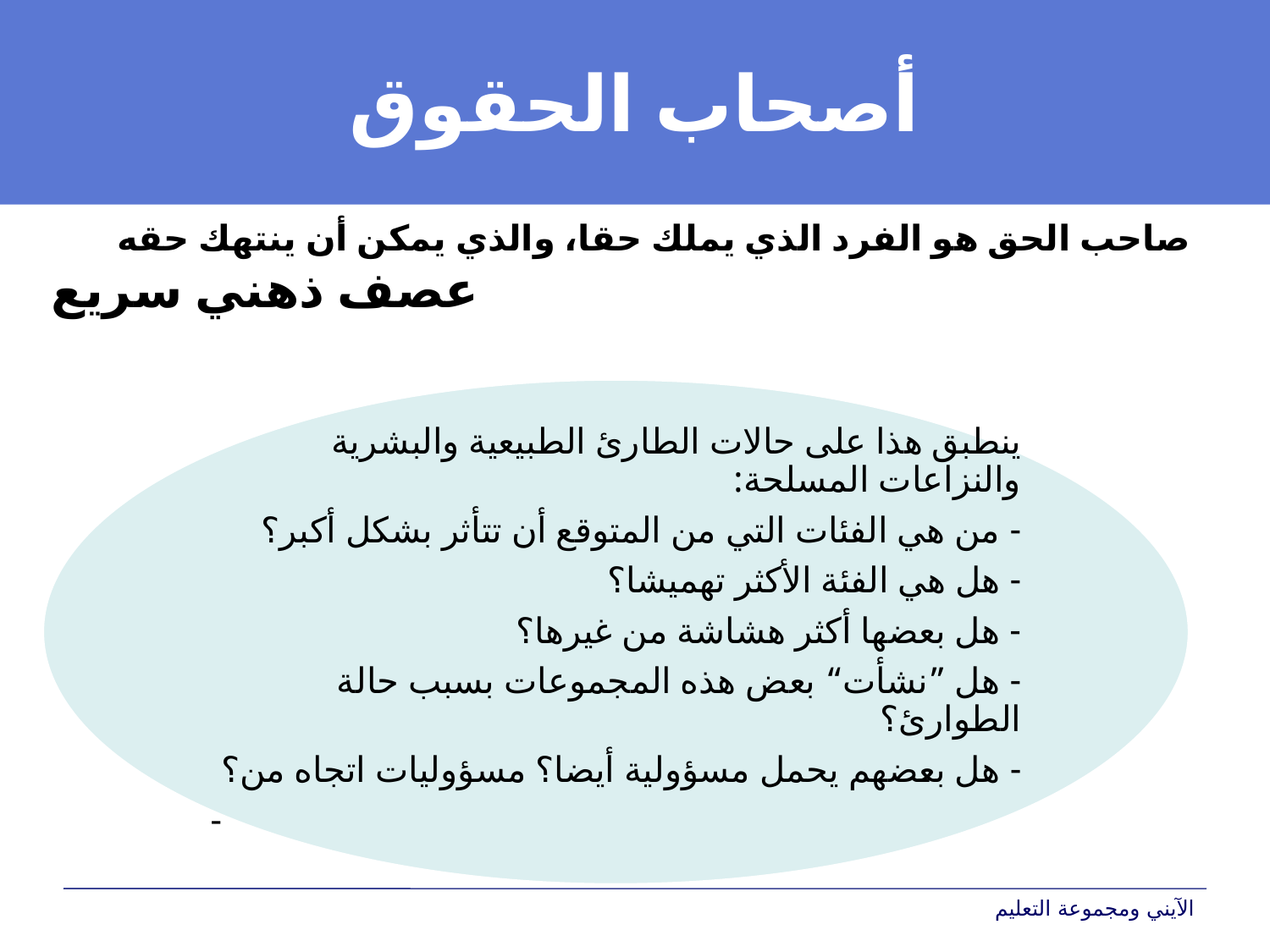

# أصحاب الحقوق
صاحب الحق هو الفرد الذي يملك حقا، والذي يمكن أن ينتهك حقه
عصف ذهني سريع
ينطبق هذا على حالات الطارئ الطبيعية والبشرية والنزاعات المسلحة:
- من هي الفئات التي من المتوقع أن تتأثر بشكل أكبر؟
- هل هي الفئة الأكثر تهميشا؟
- هل بعضها أكثر هشاشة من غيرها؟
- هل ”نشأت“ بعض هذه المجموعات بسبب حالة الطوارئ؟
- هل بعضهم يحمل مسؤولية أيضا؟ مسؤوليات اتجاه من؟
-
الآيني ومجموعة التعليم